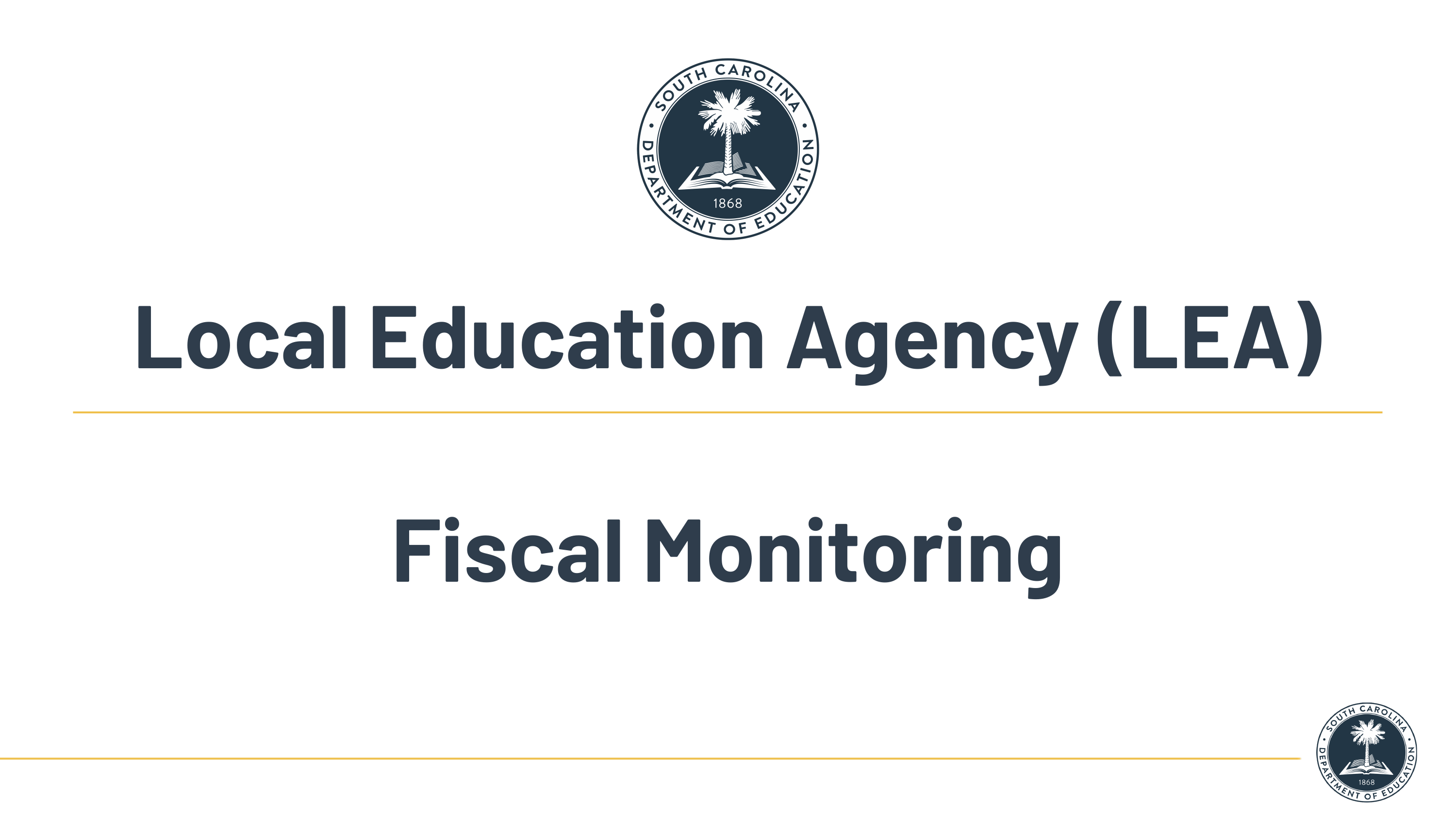

# Local Education Agency (LEA) Fiscal Monitoring